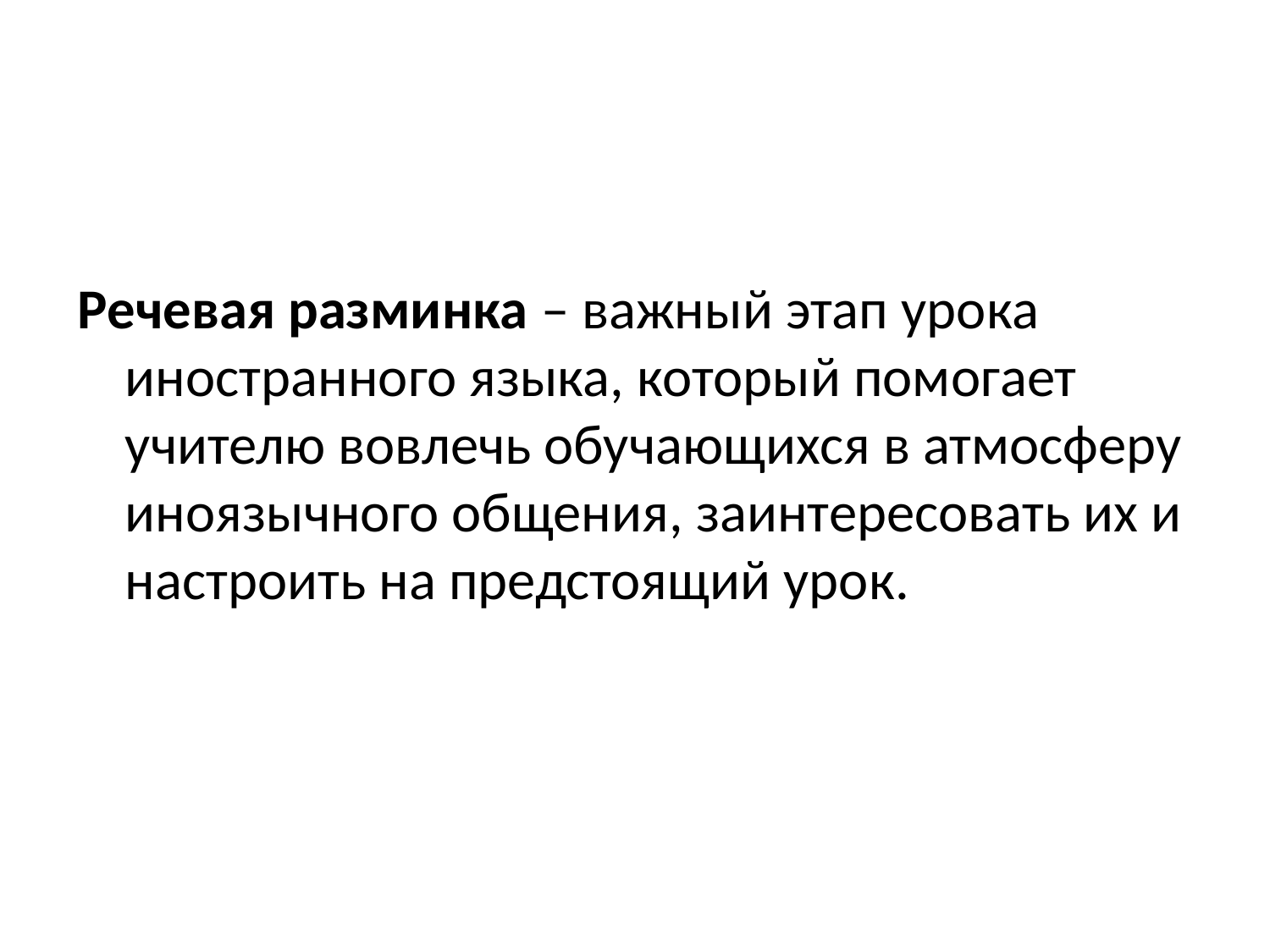

#
Речевая разминка – важный этап урока иностранного языка, который помогает учителю вовлечь обучающихся в атмосферу иноязычного общения, заинтересовать их и настроить на предстоящий урок.